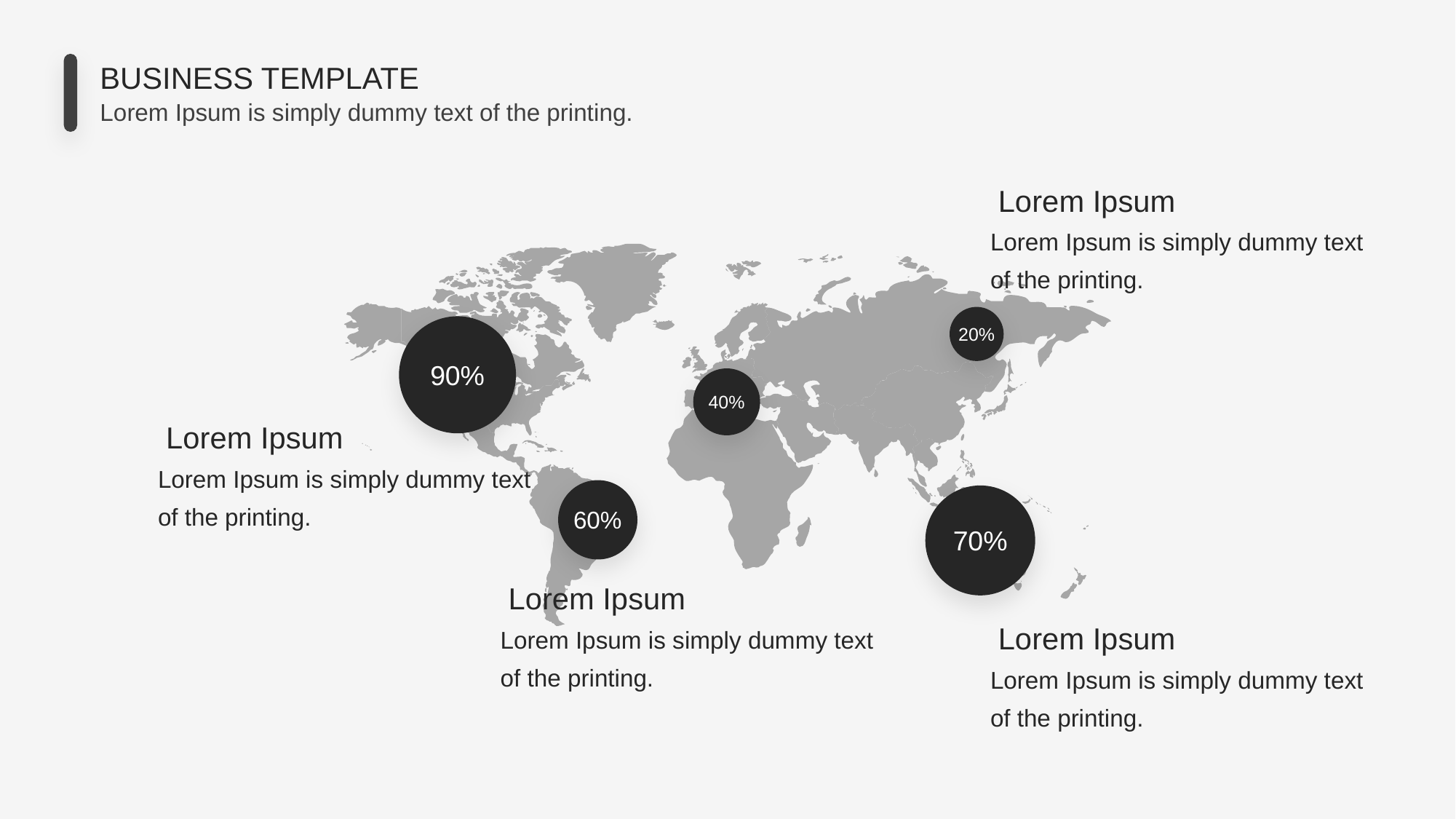

BUSINESS TEMPLATE
Lorem Ipsum is simply dummy text of the printing.
Lorem Ipsum
Lorem Ipsum is simply dummy text of the printing.

20%

90%

40%
Lorem Ipsum
Lorem Ipsum is simply dummy text of the printing.

60%

70%
Lorem Ipsum
Lorem Ipsum is simply dummy text of the printing.
Lorem Ipsum
Lorem Ipsum is simply dummy text of the printing.